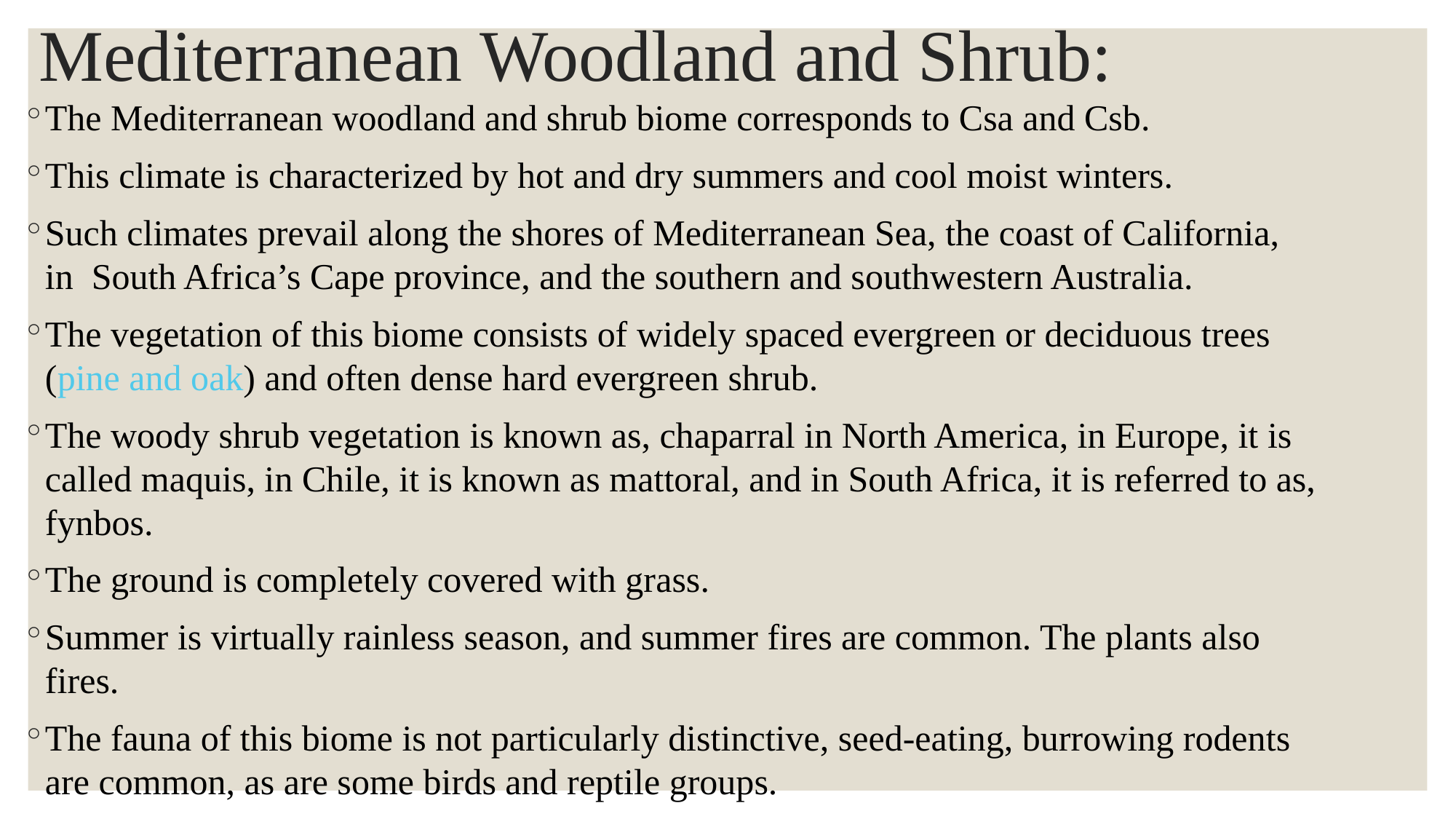

# Mediterranean Woodland and Shrub:
The Mediterranean woodland and shrub biome corresponds to Csa and Csb.
This climate is characterized by hot and dry summers and cool moist winters.
Such climates prevail along the shores of Mediterranean Sea, the coast of California, in  South Africa’s Cape province, and the southern and southwestern Australia.
The vegetation of this biome consists of widely spaced evergreen or deciduous trees (pine and oak) and often dense hard evergreen shrub.
The woody shrub vegetation is known as, chaparral in North America, in Europe, it is called maquis, in Chile, it is known as mattoral, and in South Africa, it is referred to as, fynbos.
The ground is completely covered with grass.
Summer is virtually rainless season, and summer fires are common. The plants also fires.
The fauna of this biome is not particularly distinctive, seed-eating, burrowing rodents are common, as are some birds and reptile groups.